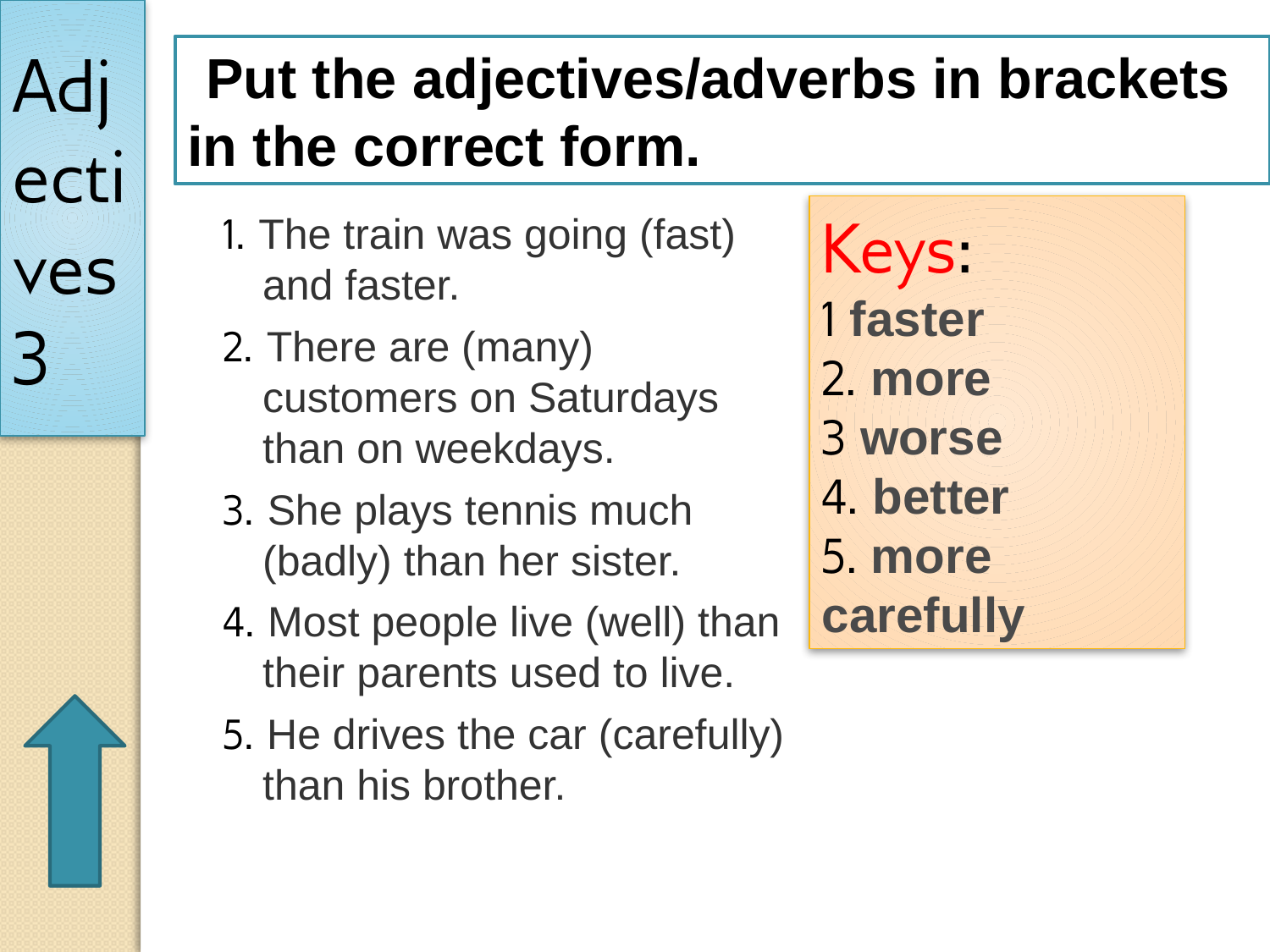

# Adjectives 3
 Put the adjectives/adverbs in brackets in the correct form.
Keys:
1 faster
2. more
3 worse
4. better
5. more carefully
1. The train was going (fast) and faster.
2. There are (many) customers on Saturdays than on weekdays.
3. She plays tennis much (badly) than her sister.
4. Most people live (well) than their parents used to live.
5. He drives the car (carefully) than his brother.